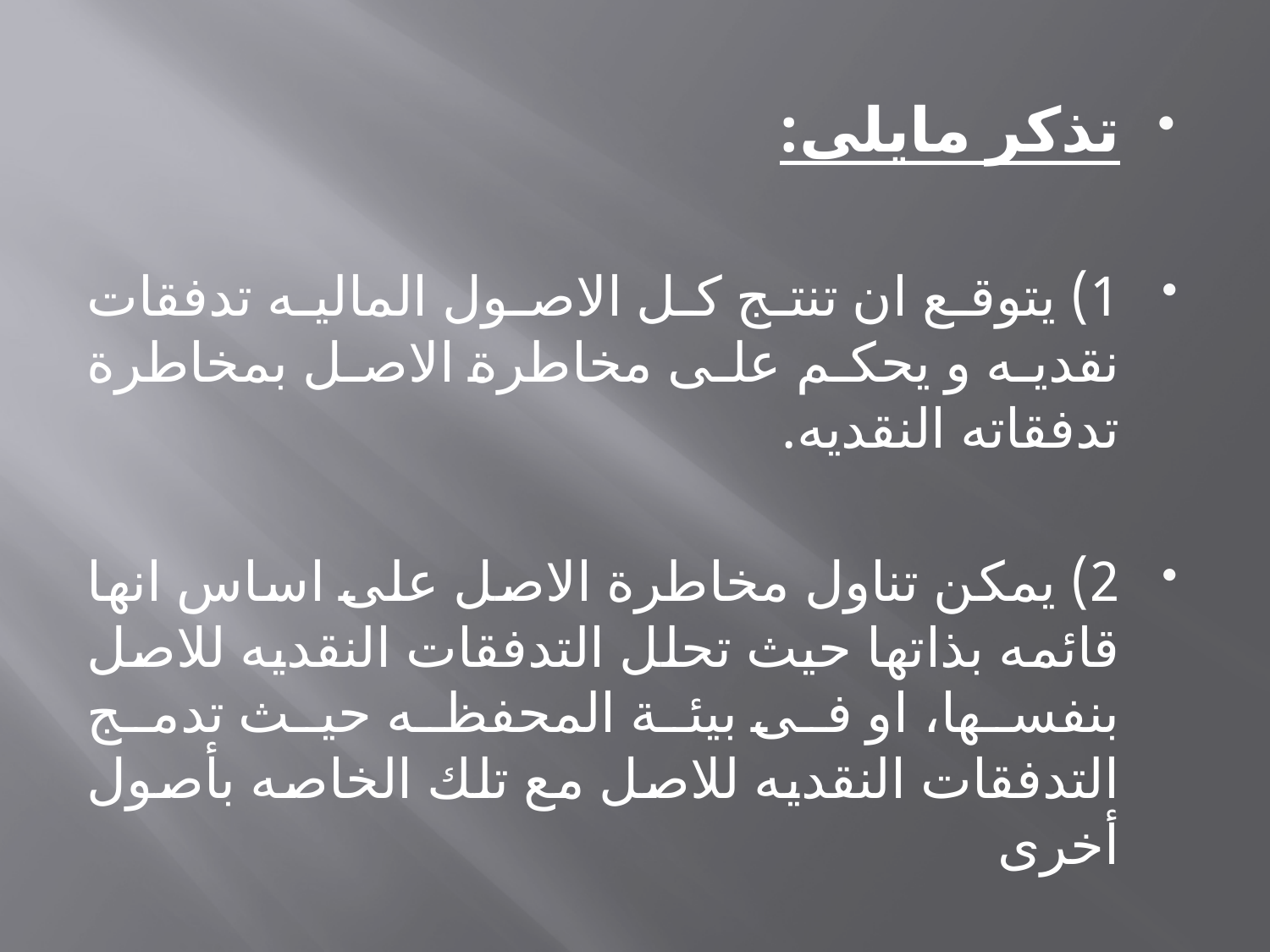

#
تذكر مايلى:

1) يتوقع ان تنتج كل الاصول الماليه تدفقات نقديه و يحكم على مخاطرة الاصل بمخاطرة تدفقاته النقديه.

2) يمكن تناول مخاطرة الاصل على اساس انها قائمه بذاتها حيث تحلل التدفقات النقديه للاصل بنفسها، او فى بيئة المحفظه حيث تدمج التدفقات النقديه للاصل مع تلك الخاصه بأصول أخرى